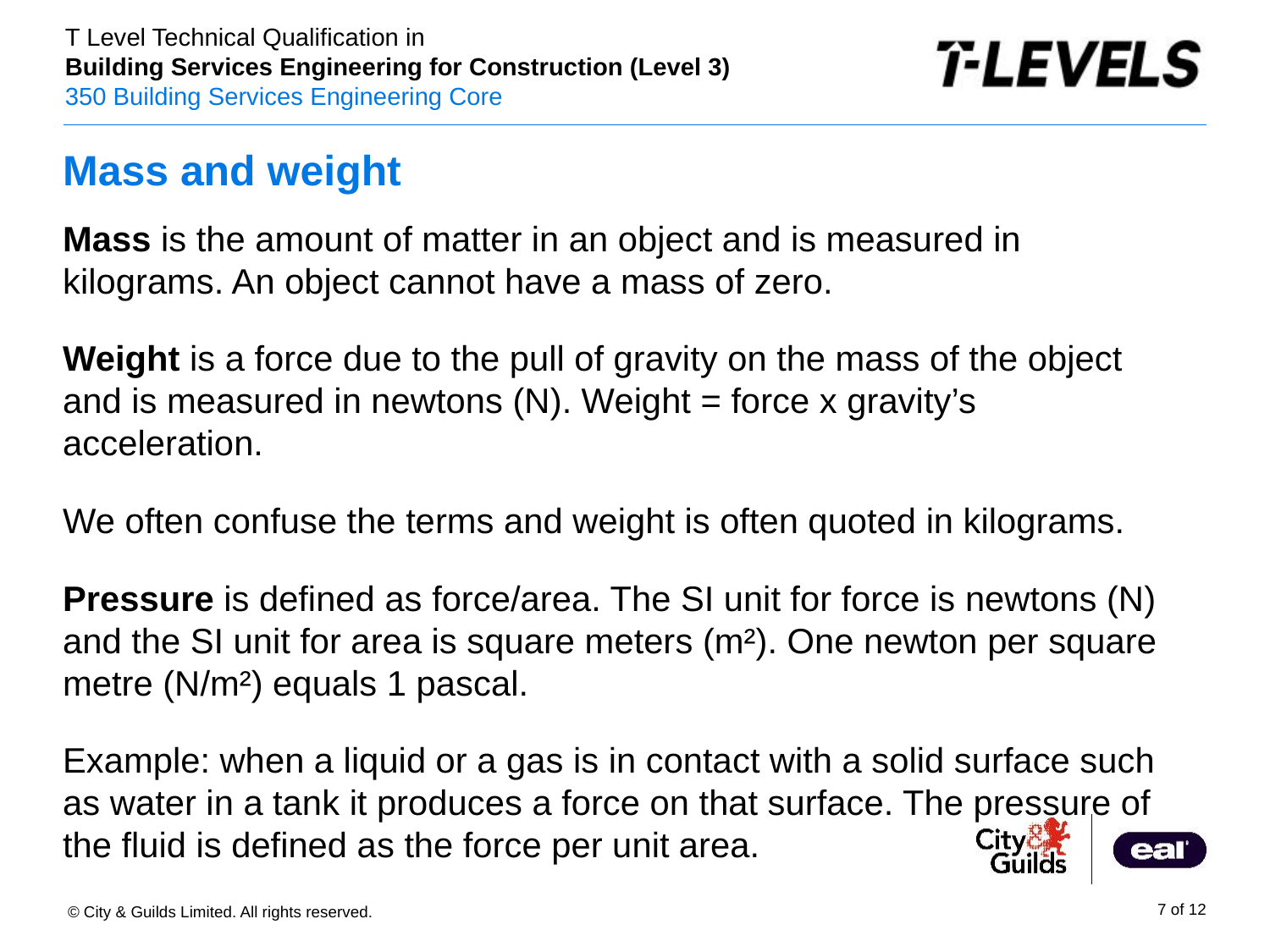

# Mass and weight
Mass is the amount of matter in an object and is measured in kilograms. An object cannot have a mass of zero.
Weight is a force due to the pull of gravity on the mass of the object and is measured in newtons (N). Weight = force x gravity’s acceleration.
We often confuse the terms and weight is often quoted in kilograms.
Pressure is defined as force/area. The SI unit for force is newtons (N) and the SI unit for area is square meters (m²). One newton per square metre (N/m²) equals 1 pascal.
Example: when a liquid or a gas is in contact with a solid surface such as water in a tank it produces a force on that surface. The pressure of the fluid is defined as the force per unit area.